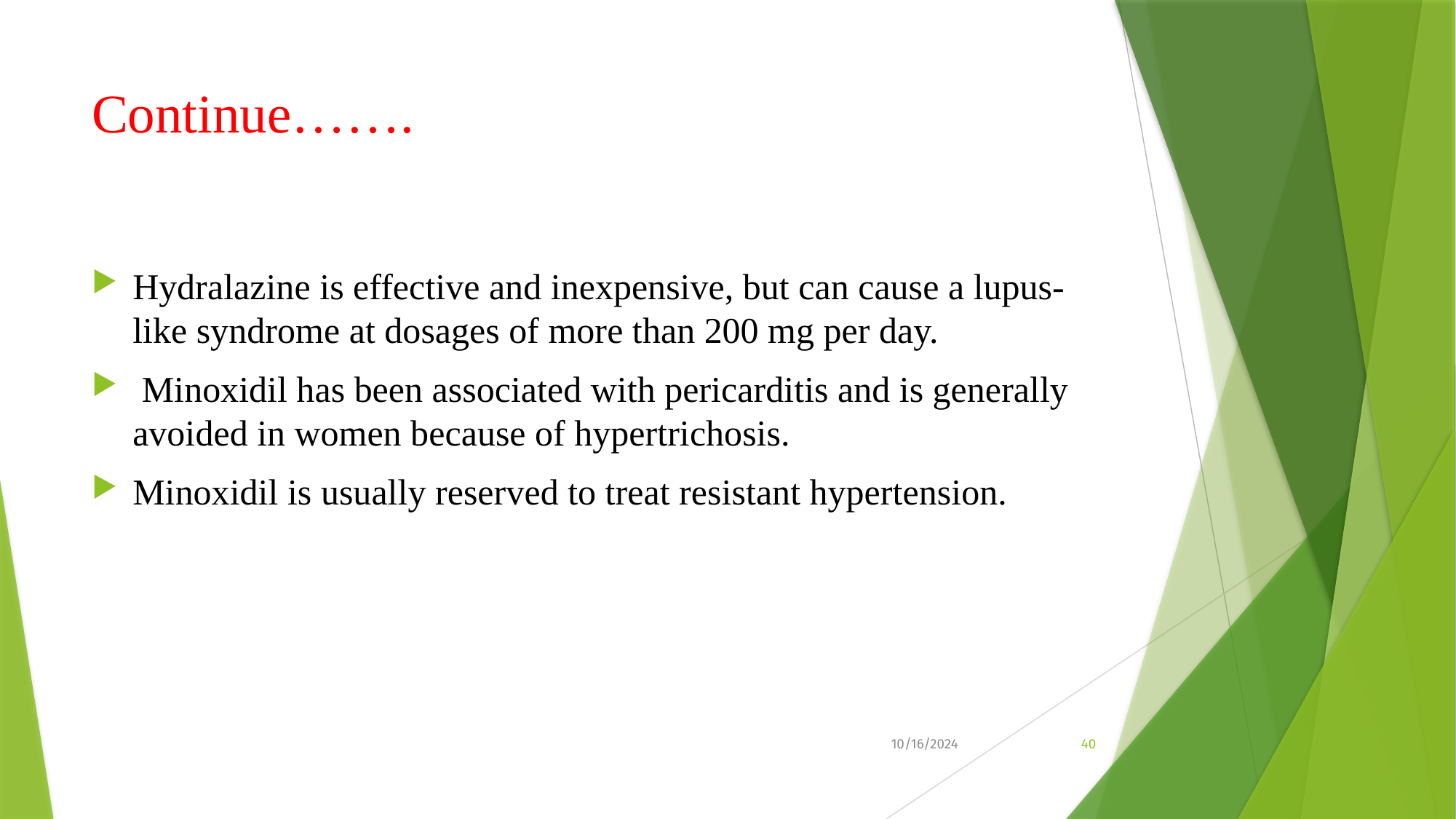

# Continue…….
Hydralazine is effective and inexpensive, but can cause a lupus-like syndrome at dosages of more than 200 mg per day.
 Minoxidil has been associated with pericarditis and is generally avoided in women because of hypertrichosis.
Minoxidil is usually reserved to treat resistant hypertension.
10/16/2024
40